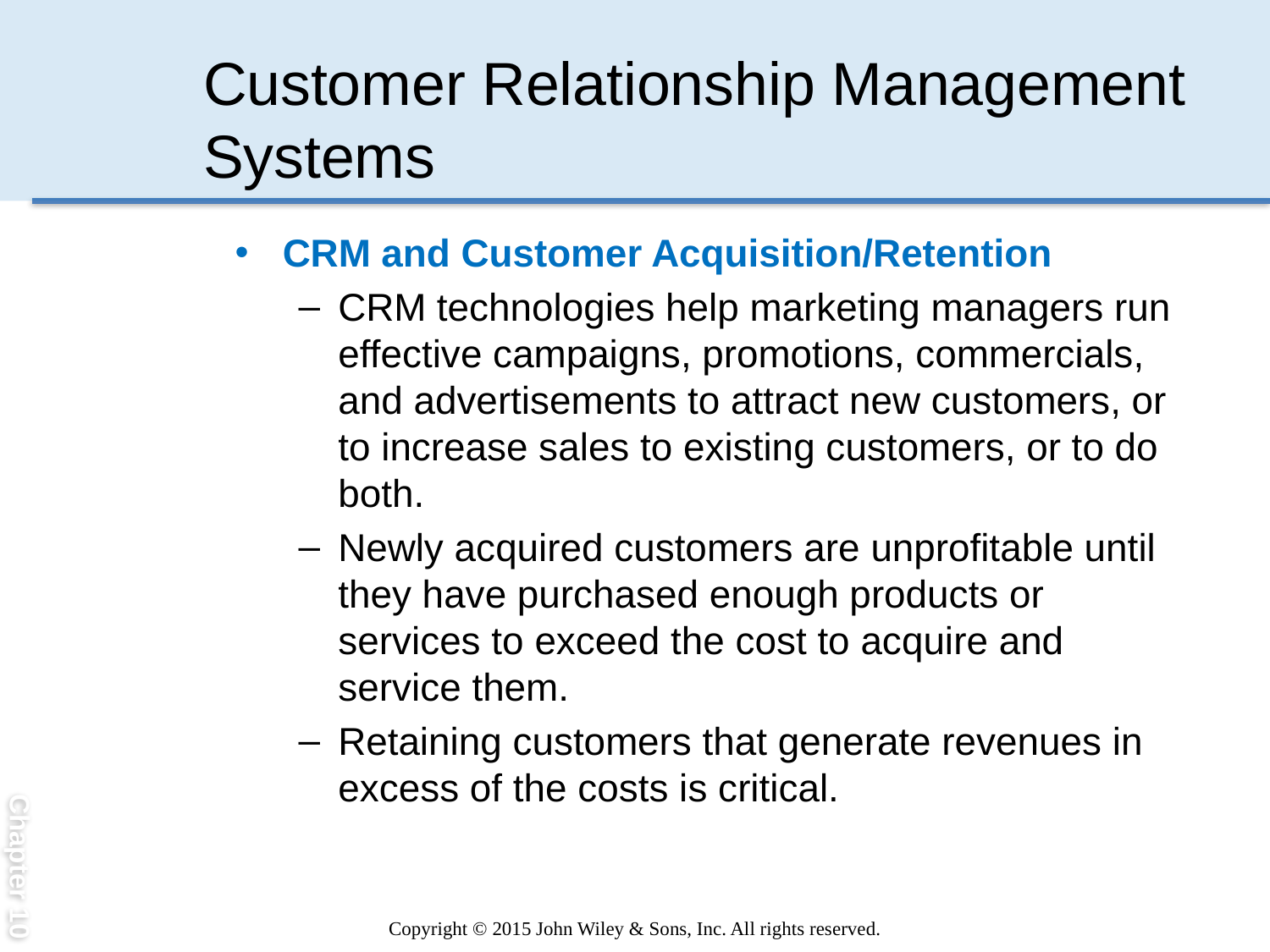

Chapter 10
# Customer Relationship Management Systems
CRM and Customer Acquisition/Retention
CRM technologies help marketing managers run effective campaigns, promotions, commercials, and advertisements to attract new customers, or to increase sales to existing customers, or to do both.
Newly acquired customers are unprofitable until they have purchased enough products or services to exceed the cost to acquire and service them.
Retaining customers that generate revenues in excess of the costs is critical.